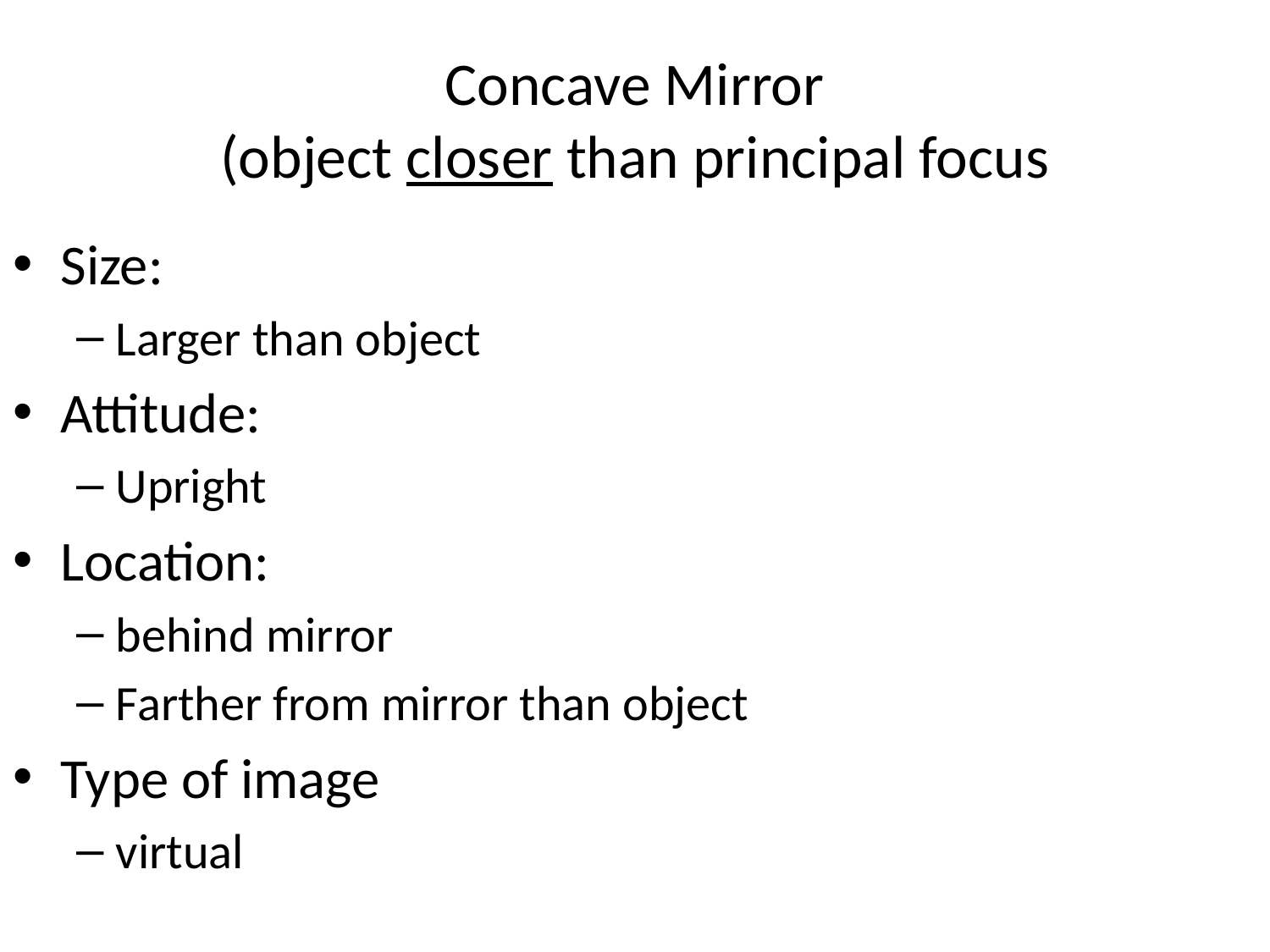

# Concave Mirror (object closer than principal focus
Size:
Larger than object
Attitude:
Upright
Location:
behind mirror
Farther from mirror than object
Type of image
virtual